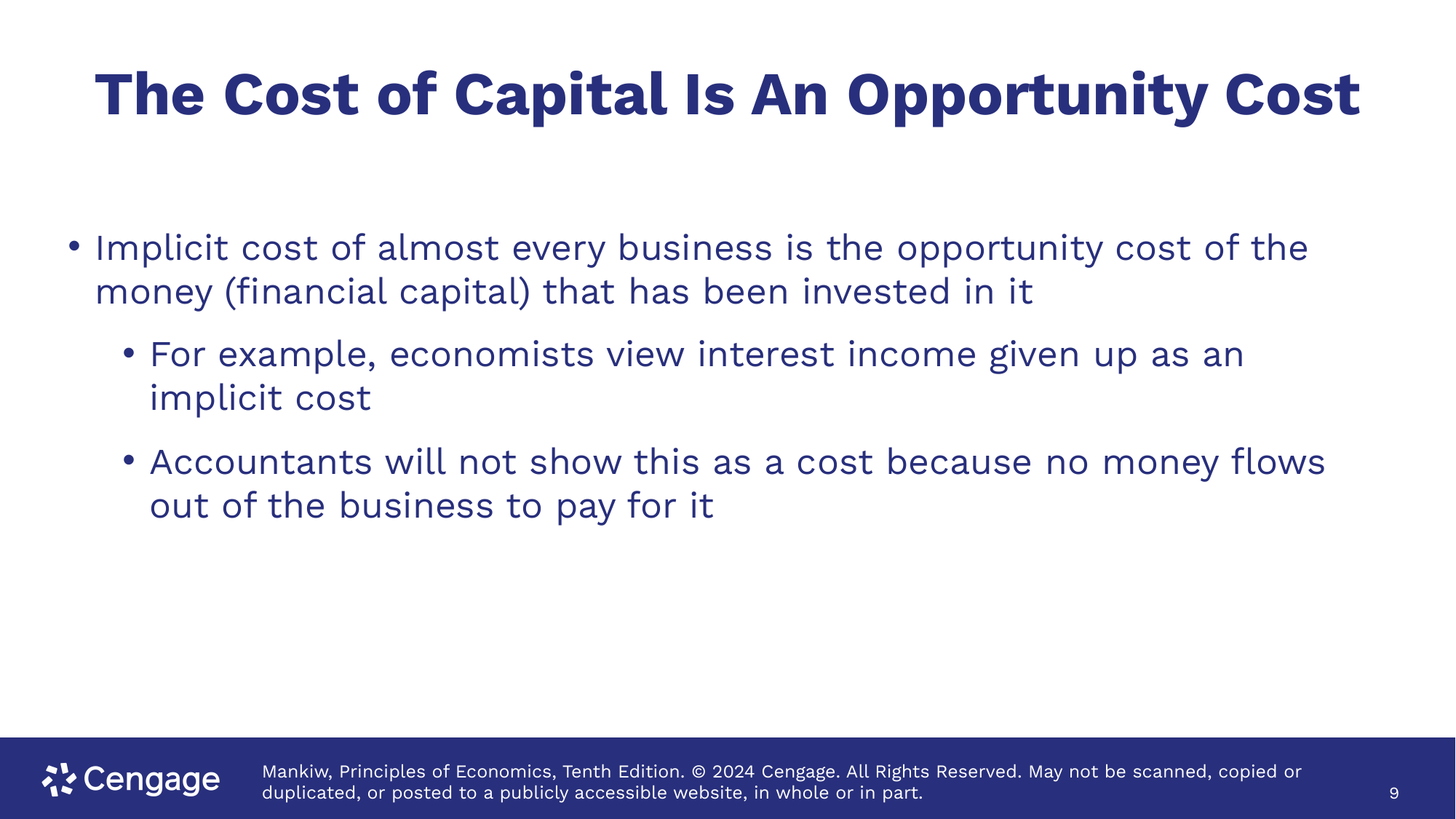

# The Cost of Capital Is An Opportunity Cost
Implicit cost of almost every business is the opportunity cost of the money (financial capital) that has been invested in it
For example, economists view interest income given up as an implicit cost
Accountants will not show this as a cost because no money flows out of the business to pay for it